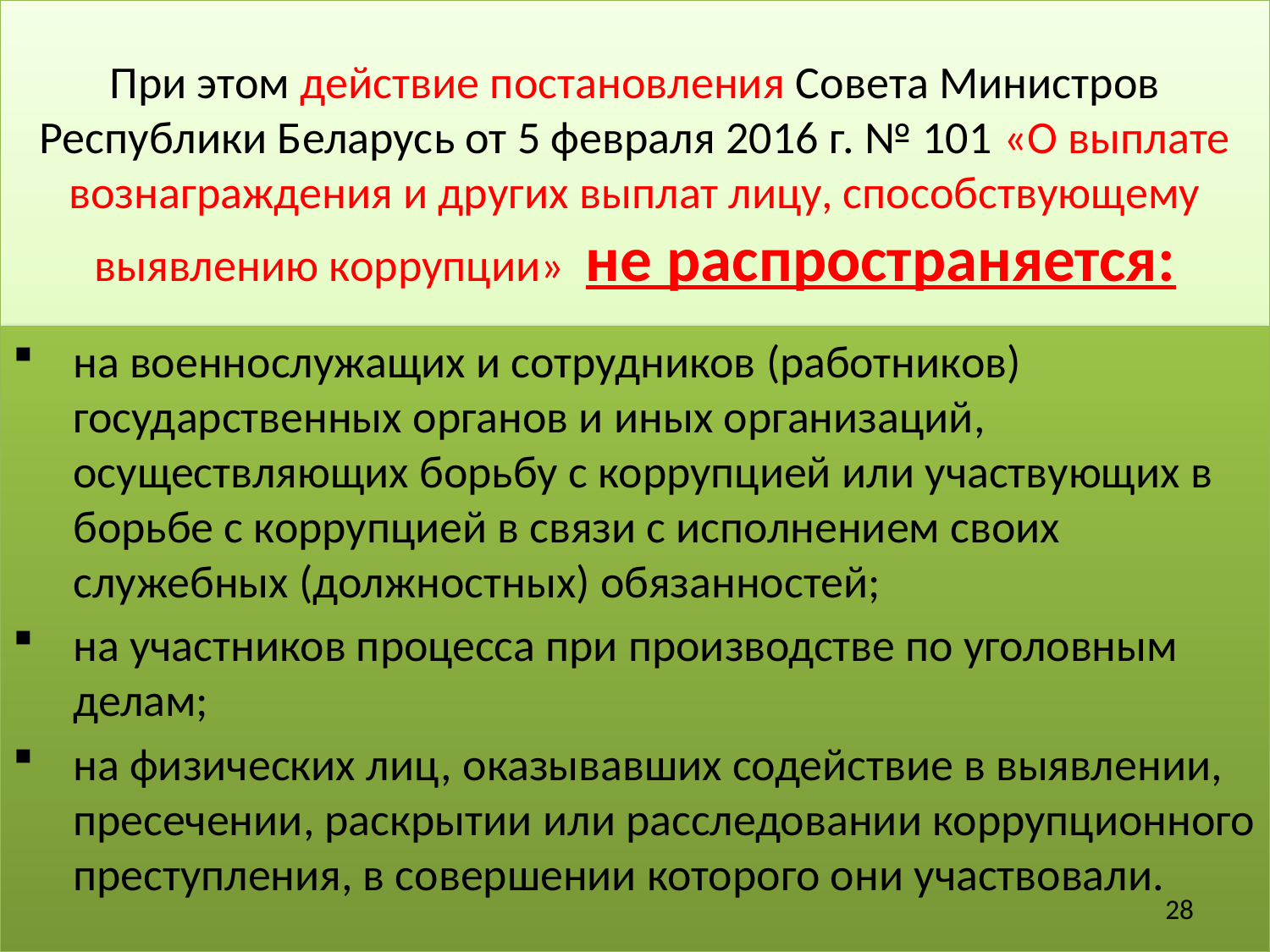

# При этом действие постановления Совета Министров Республики Беларусь от 5 февраля 2016 г. № 101 «О выплате вознаграждения и других выплат лицу, способствующему выявлению коррупции»  не распространяется:
на военнослужащих и сотрудников (работников) государственных органов и иных организаций, осуществляющих борьбу с коррупцией или участвующих в борьбе с коррупцией в связи с исполнением своих служебных (должностных) обязанностей;
на участников процесса при производстве по уголовным делам;
на физических лиц, оказывавших содействие в выявлении, пресечении, раскрытии или расследовании коррупционного преступления, в совершении которого они участвовали.
28